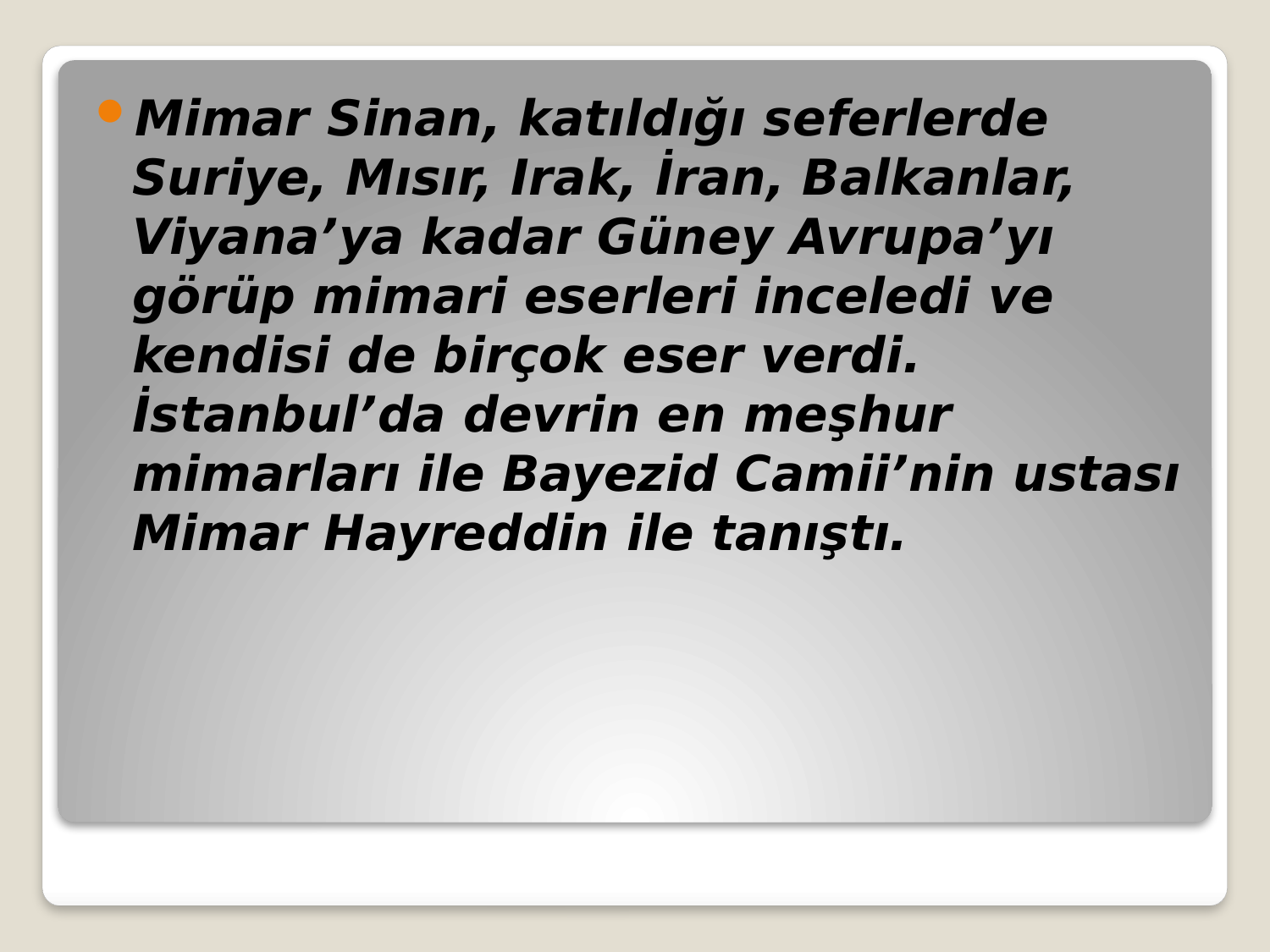

Mimar Sinan, katıldığı seferlerde Suriye, Mısır, Irak, İran, Balkanlar, Viyana’ya kadar Güney Avrupa’yı görüp mimari eserleri inceledi ve kendisi de birçok eser verdi. İstanbul’da devrin en meşhur mimarları ile Bayezid Camii’nin ustası Mimar Hayreddin ile tanıştı.

#